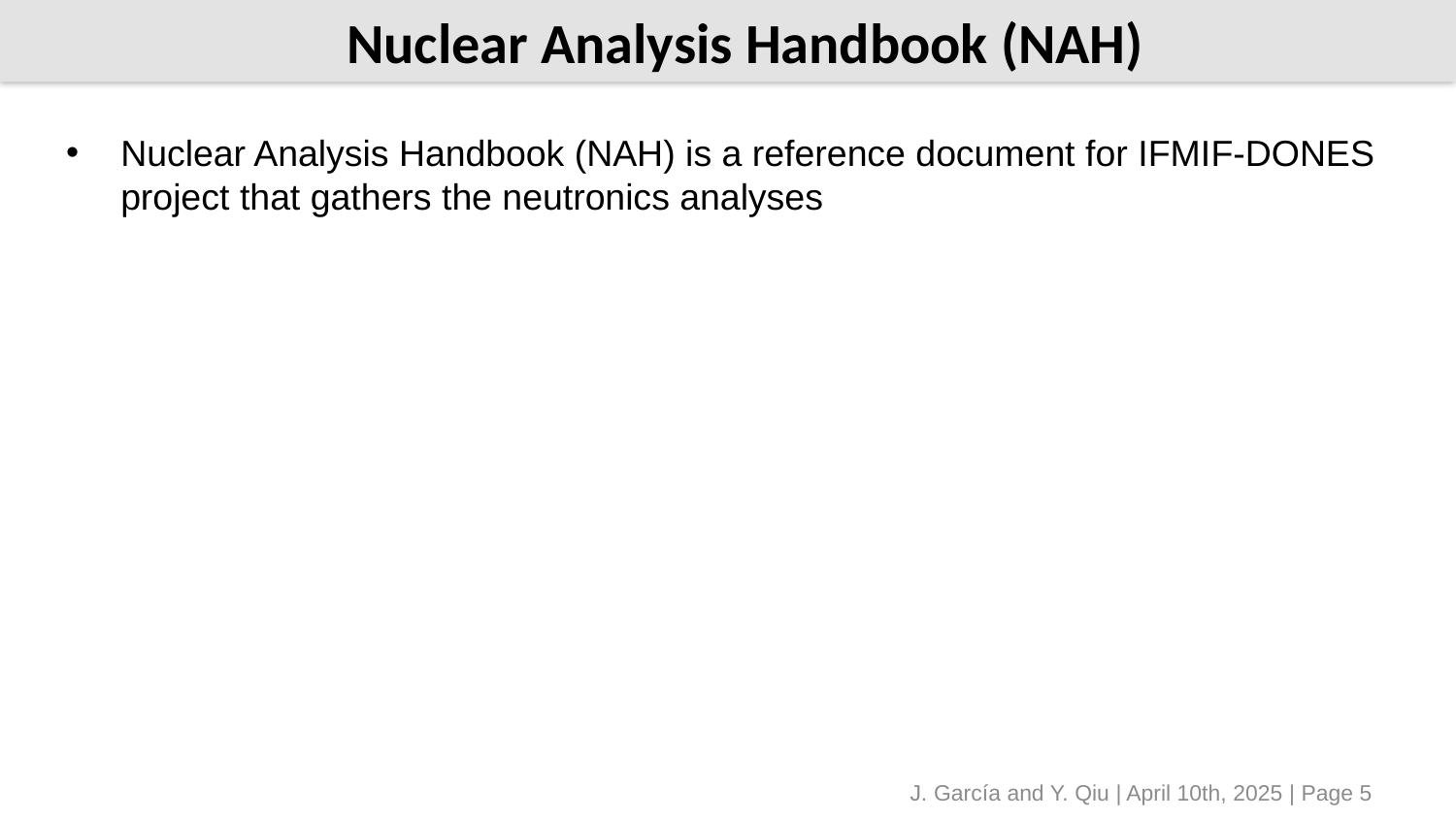

# Nuclear Analysis Handbook (NAH)
Nuclear Analysis Handbook (NAH) is a reference document for IFMIF-DONES project that gathers the neutronics analyses

J. García and Y. Qiu | April 10th, 2025 | Page 5